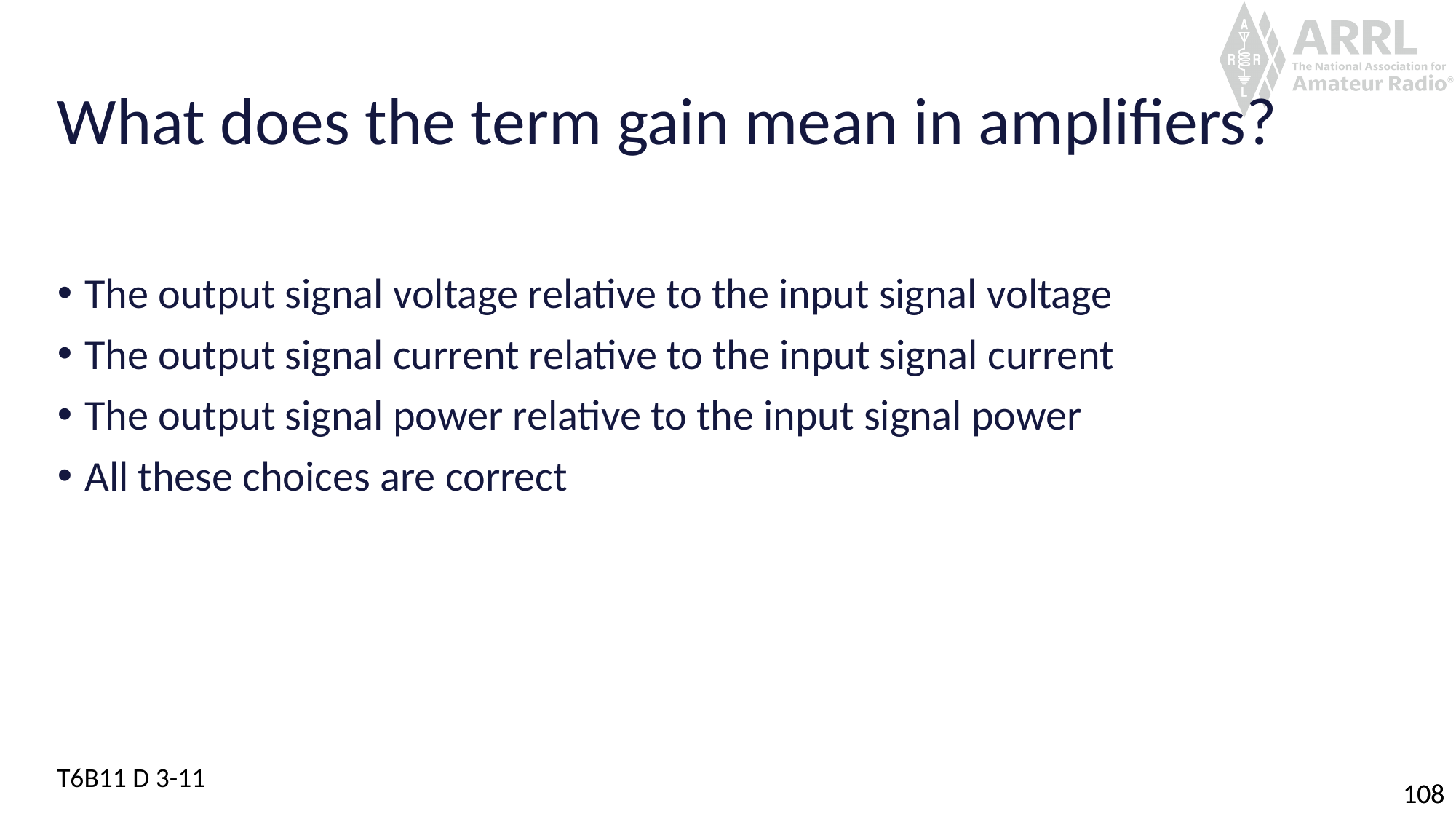

# What does the term gain mean in amplifiers?
The output signal voltage relative to the input signal voltage
The output signal current relative to the input signal current
The output signal power relative to the input signal power
All these choices are correct
T6B11 D 3-11